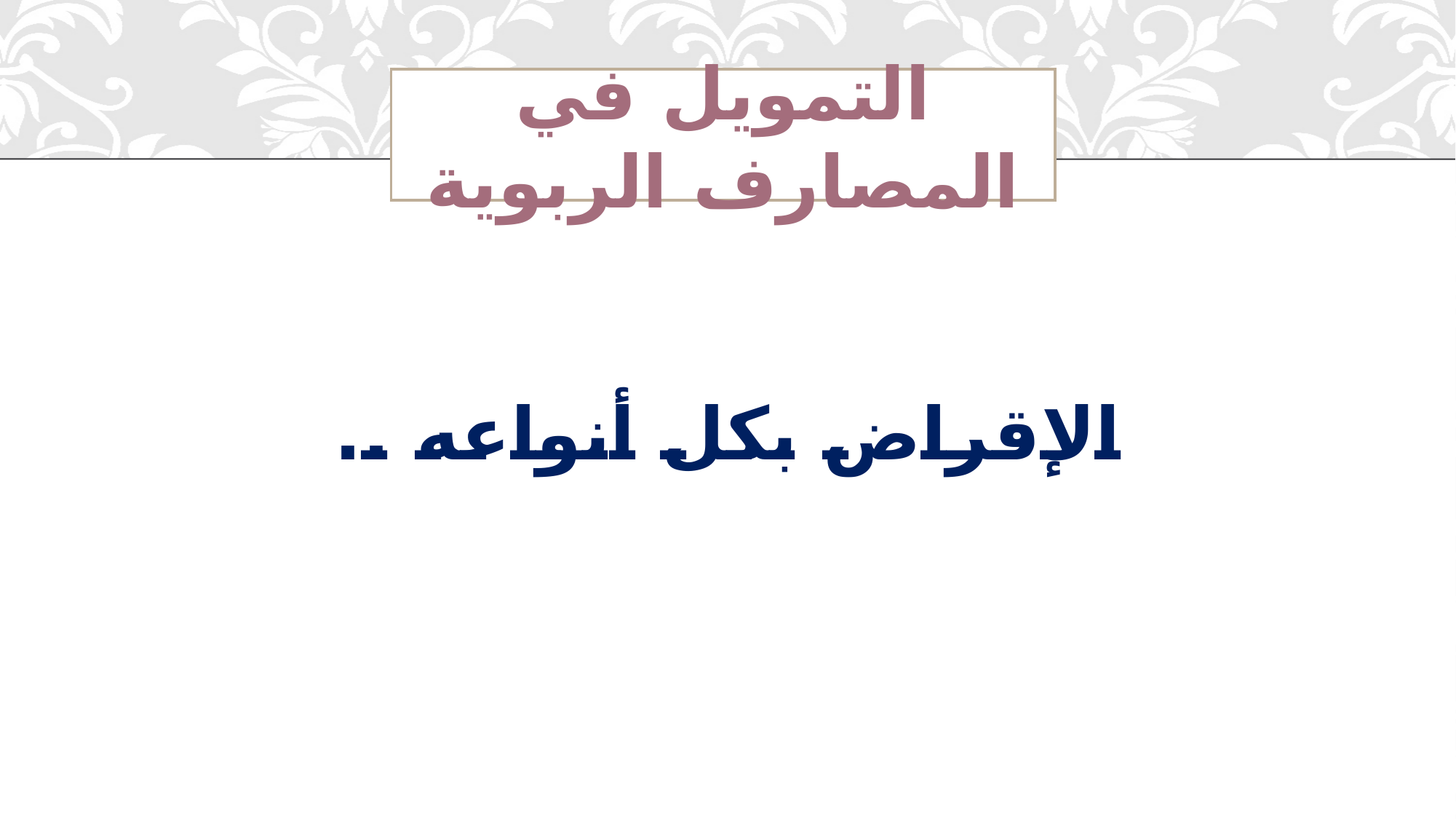

# التمويل في المصارف الربوية

الإقراض بكل أنواعه ..